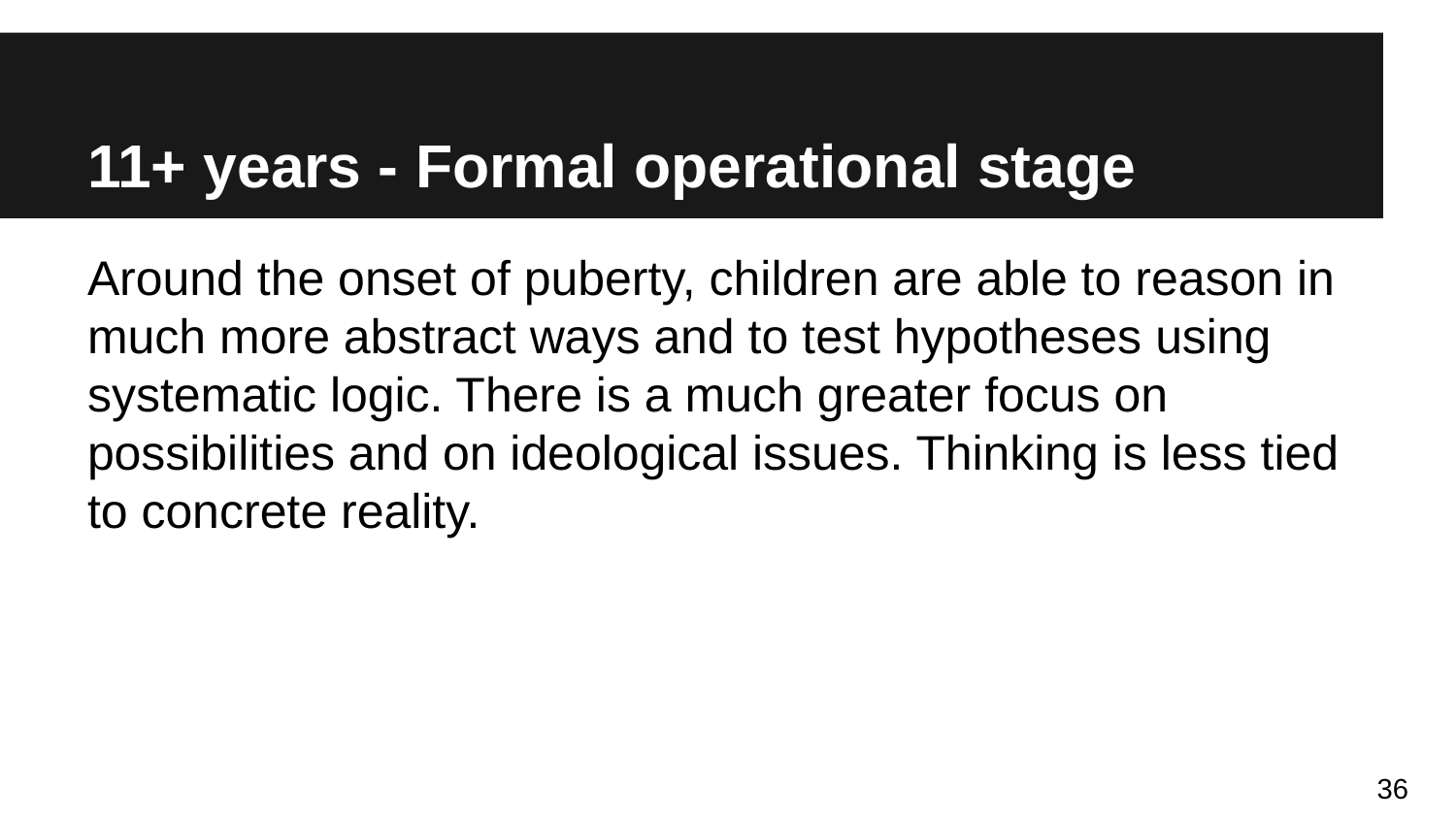

# 11+ years - Formal operational stage
Around the onset of puberty, children are able to reason in much more abstract ways and to test hypotheses using systematic logic. There is a much greater focus on possibilities and on ideological issues. Thinking is less tied to concrete reality.

36